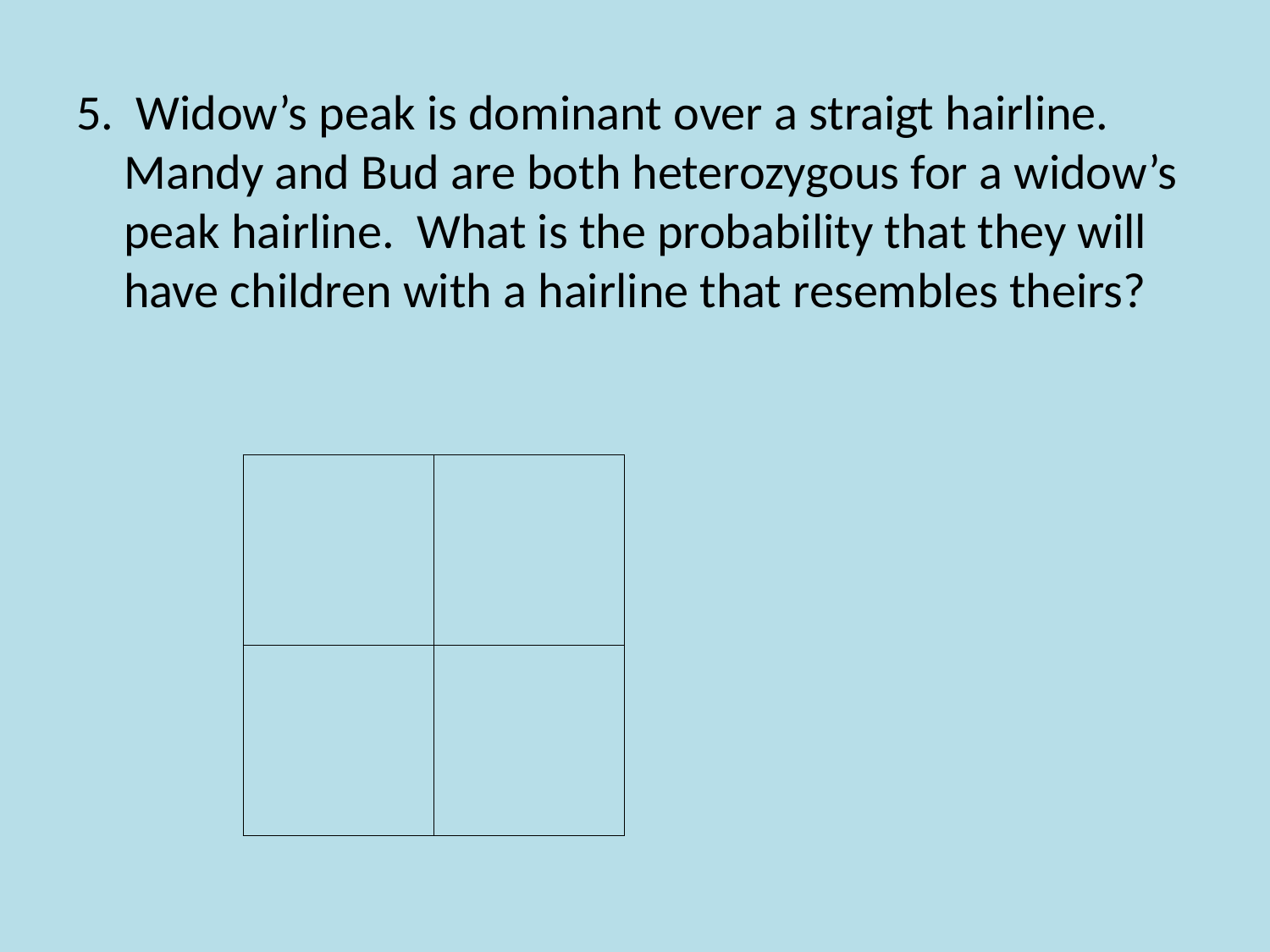

5.  Widow’s peak is dominant over a straigt hairline.  Mandy and Bud are both heterozygous for a widow’s peak hairline.  What is the probability that they will have children with a hairline that resembles theirs?

|  |  |
| --- | --- |
|  |  |